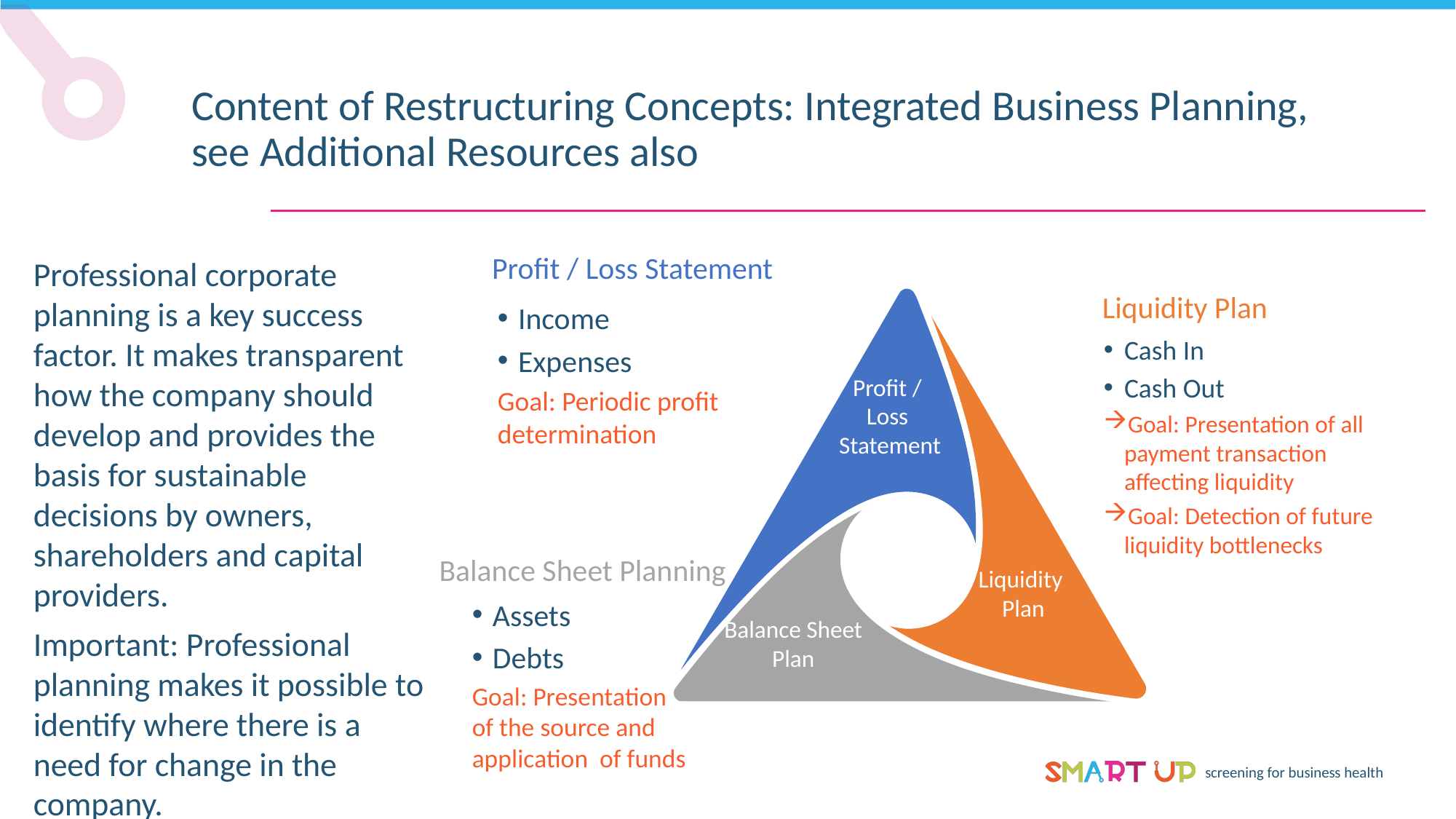

Content of Restructuring Concepts: Integrated Business Planning, see Additional Resources also
Profit / Loss Statement
Professional corporate planning is a key success factor. It makes transparent how the company should develop and provides the basis for sustainable decisions by owners, shareholders and capital providers.
Important: Professional planning makes it possible to identify where there is a need for change in the company.

Liquidity Plan

Profit /
Loss
Statement

Liquidity
Plan
Balance Sheet
Plan
Income
Expenses
Goal: Periodic profit determination
Cash In
Cash Out
Goal: Presentation of all payment transaction affecting liquidity
Goal: Detection of future liquidity bottlenecks
Balance Sheet Planning
Assets
Debts
Goal: Presentation
of the source and
application  of funds